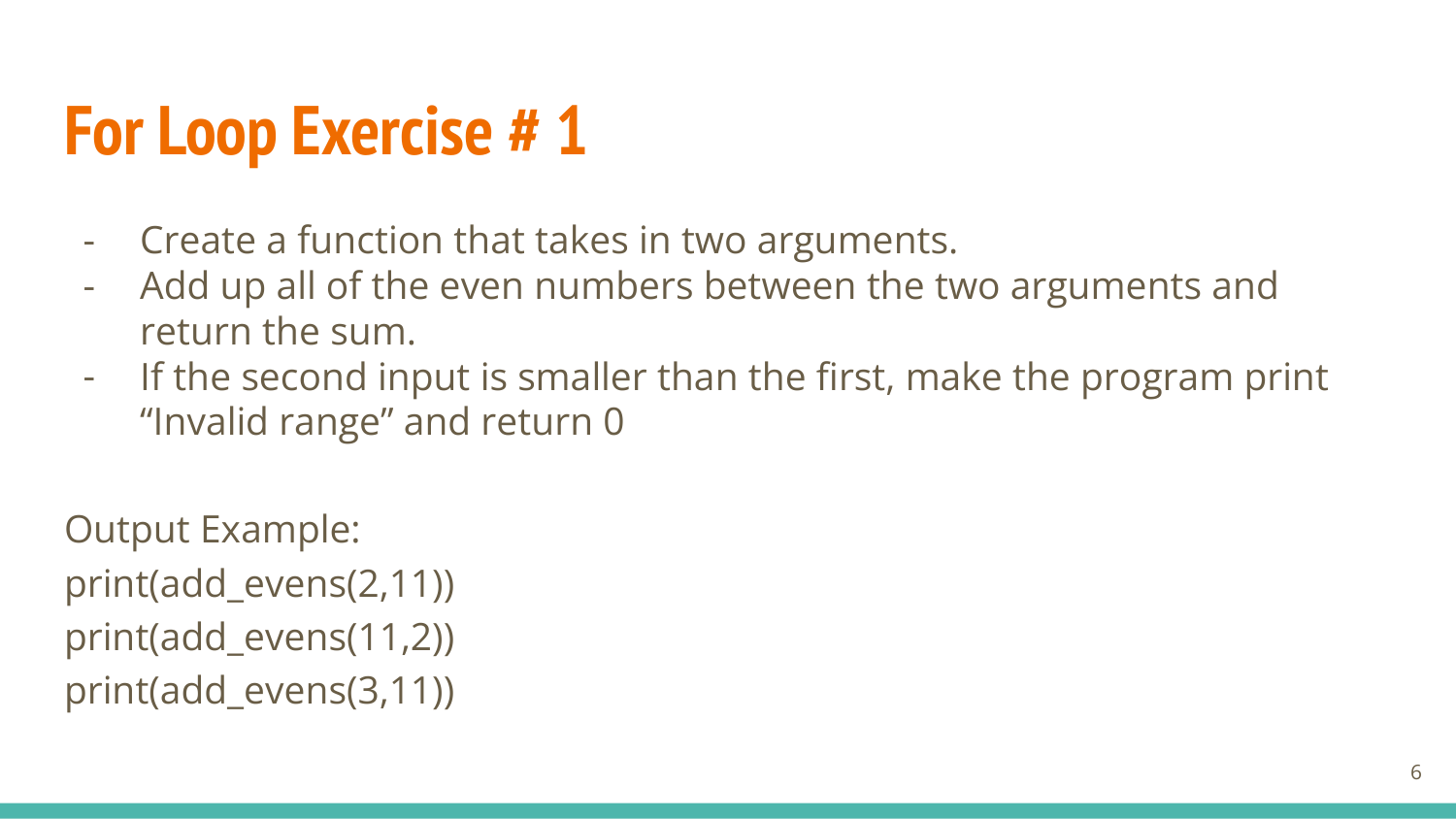

# For Loop Exercise # 1

Create a function that takes in two arguments.
Add up all of the even numbers between the two arguments and return the sum.
If the second input is smaller than the first, make the program print “Invalid range” and return 0

Output Example:
print(add_evens(2,11))
print(add_evens(11,2))
print(add_evens(3,11))

6